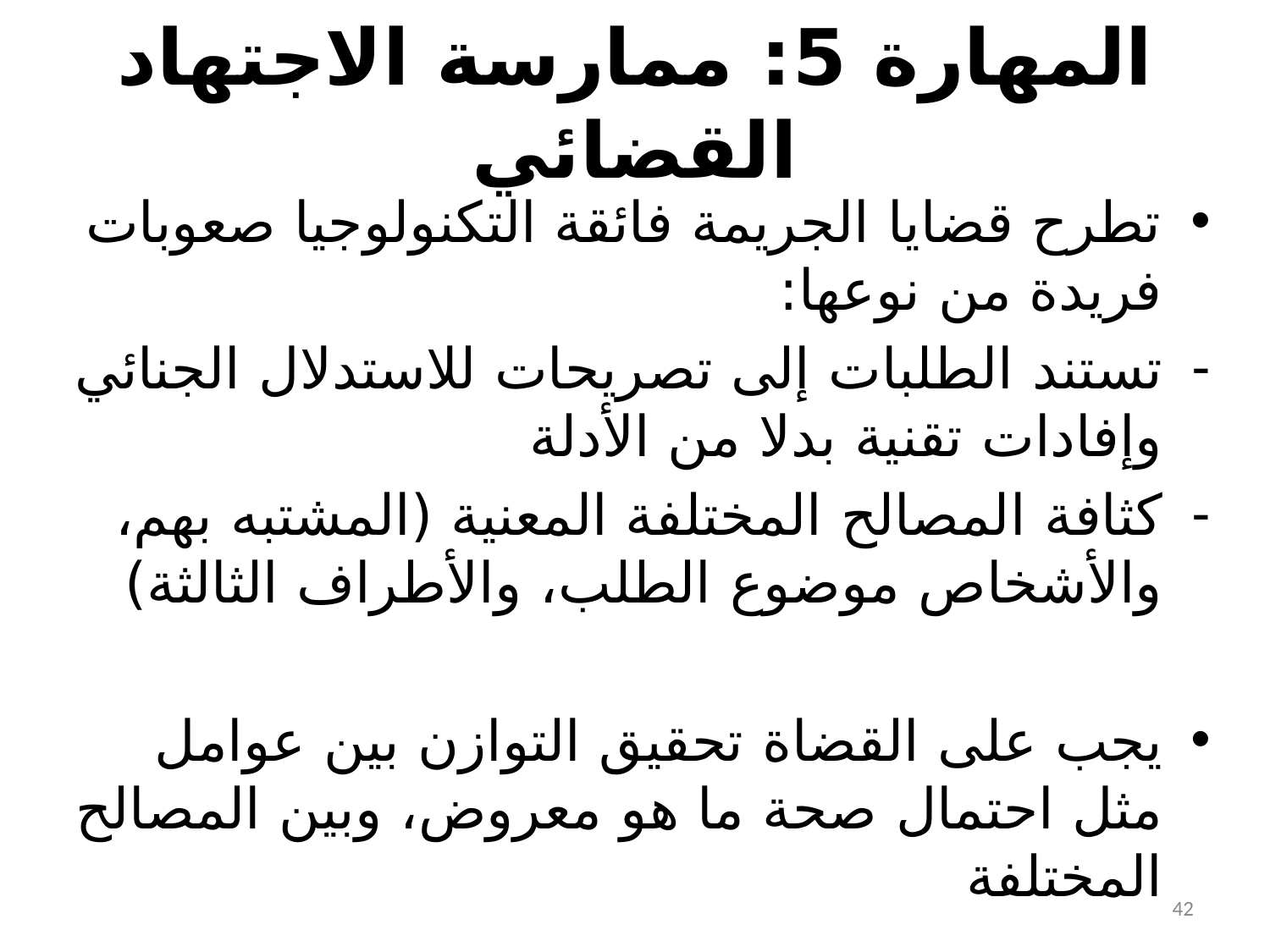

# المهارة 5: ممارسة الاجتهاد القضائي
تطرح قضايا الجريمة فائقة التكنولوجيا صعوبات فريدة من نوعها:
تستند الطلبات إلى تصريحات للاستدلال الجنائي وإفادات تقنية بدلا من الأدلة
كثافة المصالح المختلفة المعنية (المشتبه بهم، والأشخاص موضوع الطلب، والأطراف الثالثة)

يجب على القضاة تحقيق التوازن بين عوامل مثل احتمال صحة ما هو معروض، وبين المصالح المختلفة

42